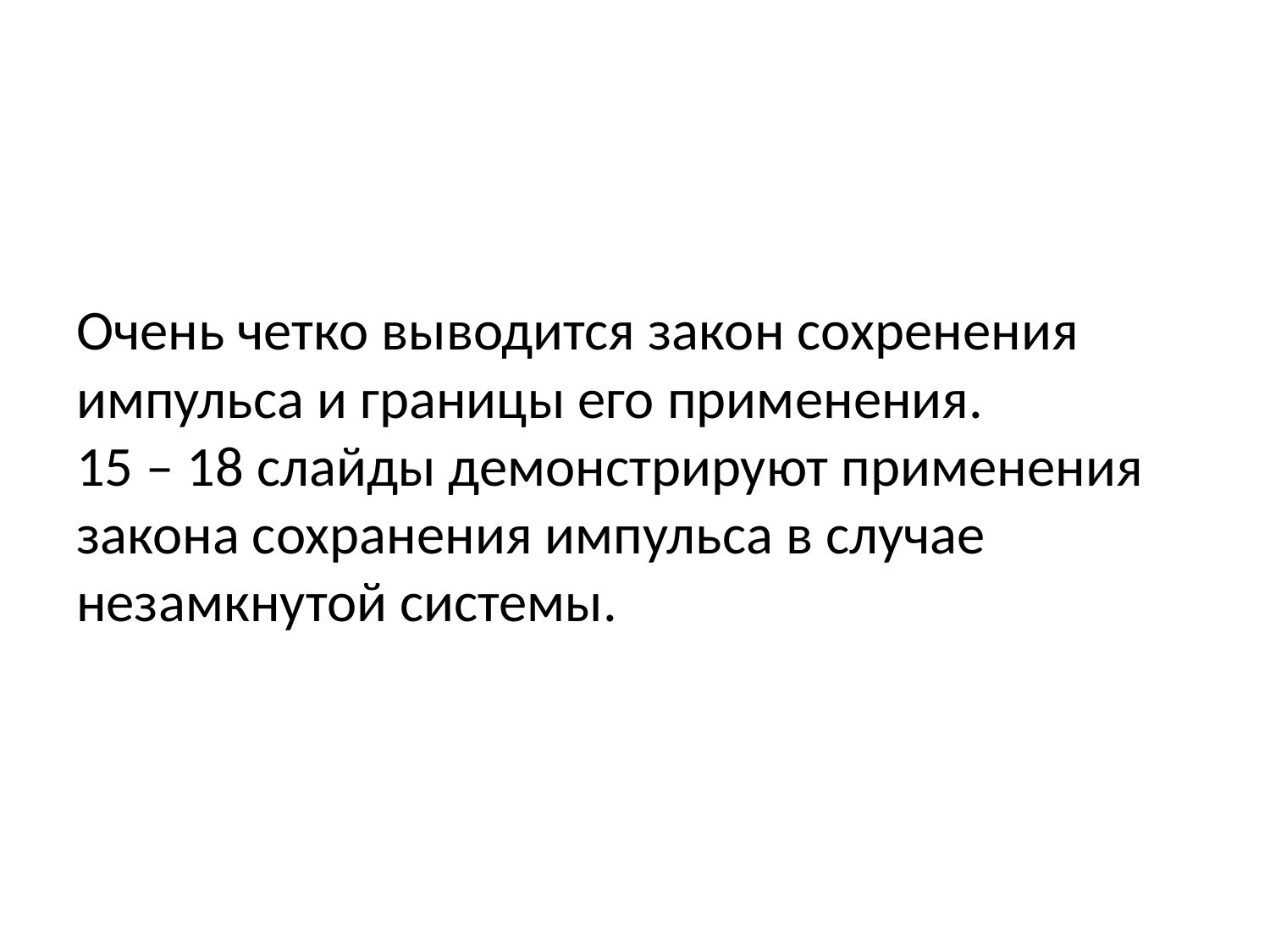

# Очень четко выводится закон сохренения импульса и границы его применения. 15 – 18 слайды демонстрируют применения закона сохранения импульса в случае незамкнутой системы.